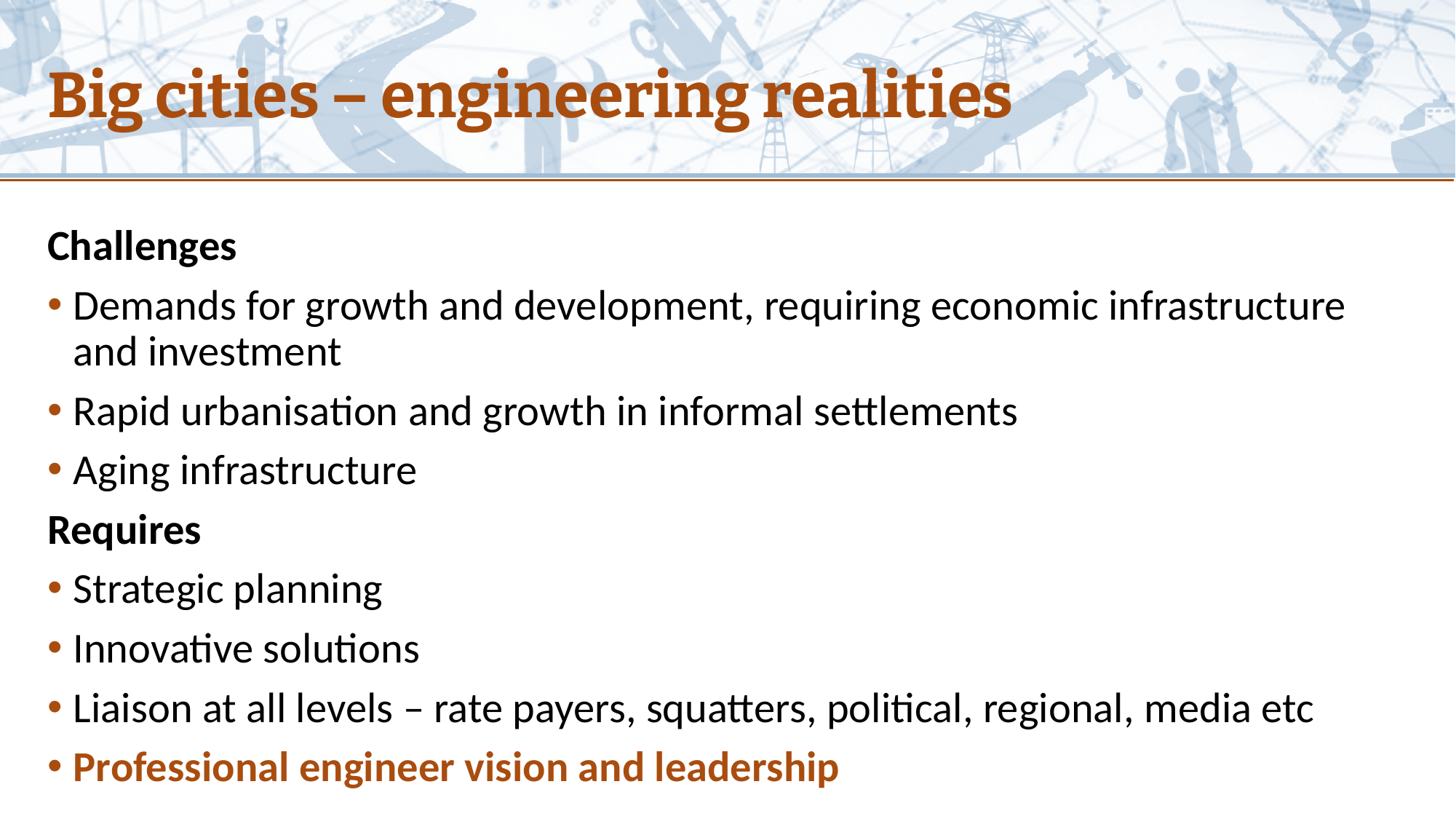

# Big cities – engineering realities
Challenges
Demands for growth and development, requiring economic infrastructure and investment
Rapid urbanisation and growth in informal settlements
Aging infrastructure
Requires
Strategic planning
Innovative solutions
Liaison at all levels – rate payers, squatters, political, regional, media etc
Professional engineer vision and leadership